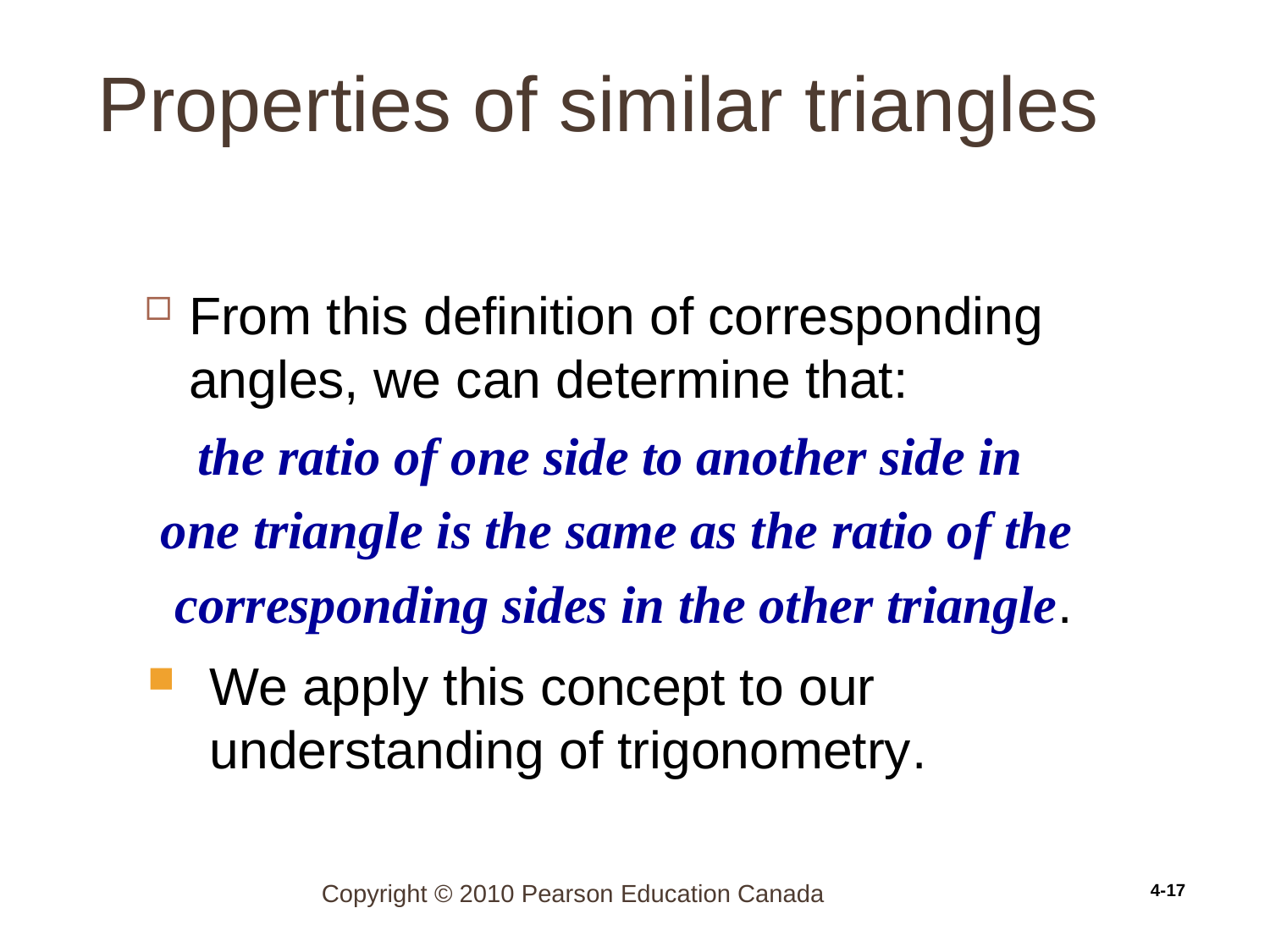

# Properties of similar triangles
4-17
From this definition of corresponding angles, we can determine that:
the ratio of one side to another side in
one triangle is the same as the ratio of the
 corresponding sides in the other triangle.
We apply this concept to our understanding of trigonometry.
Copyright © 2010 Pearson Education Canada
4-17